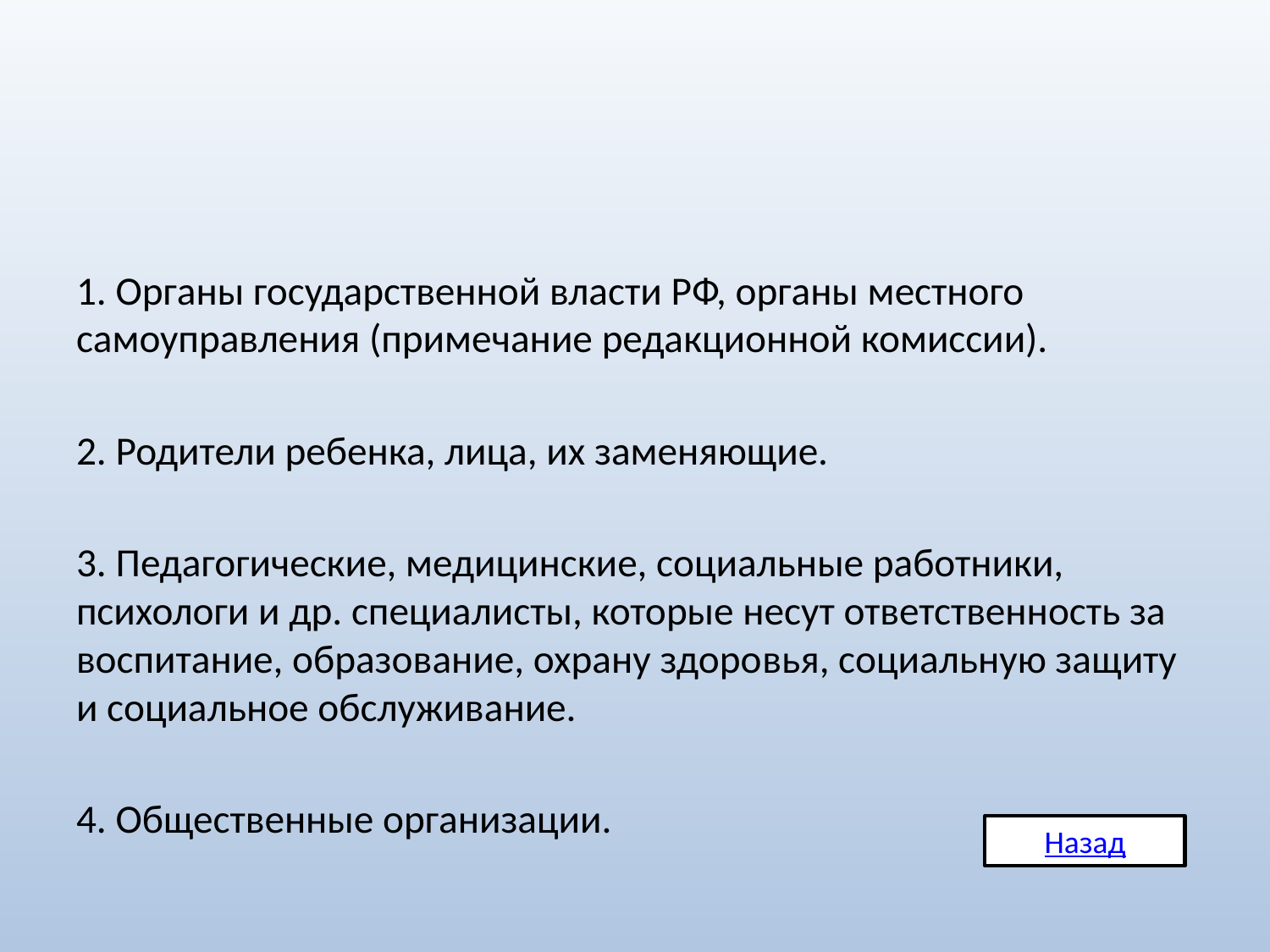

1. Органы государственной власти РФ, органы местного самоуправления (приме­чание редакционной комиссии).

2. Родители ребенка, лица, их заменяющие.

3. Педагогические, медицинские, социальные работники, психологи и др. специа­листы, которые несут ответственность за воспитание, образование, охрану здоро­вья, социальную защиту и социальное обслуживание.

4. Общественные организации.

Назад